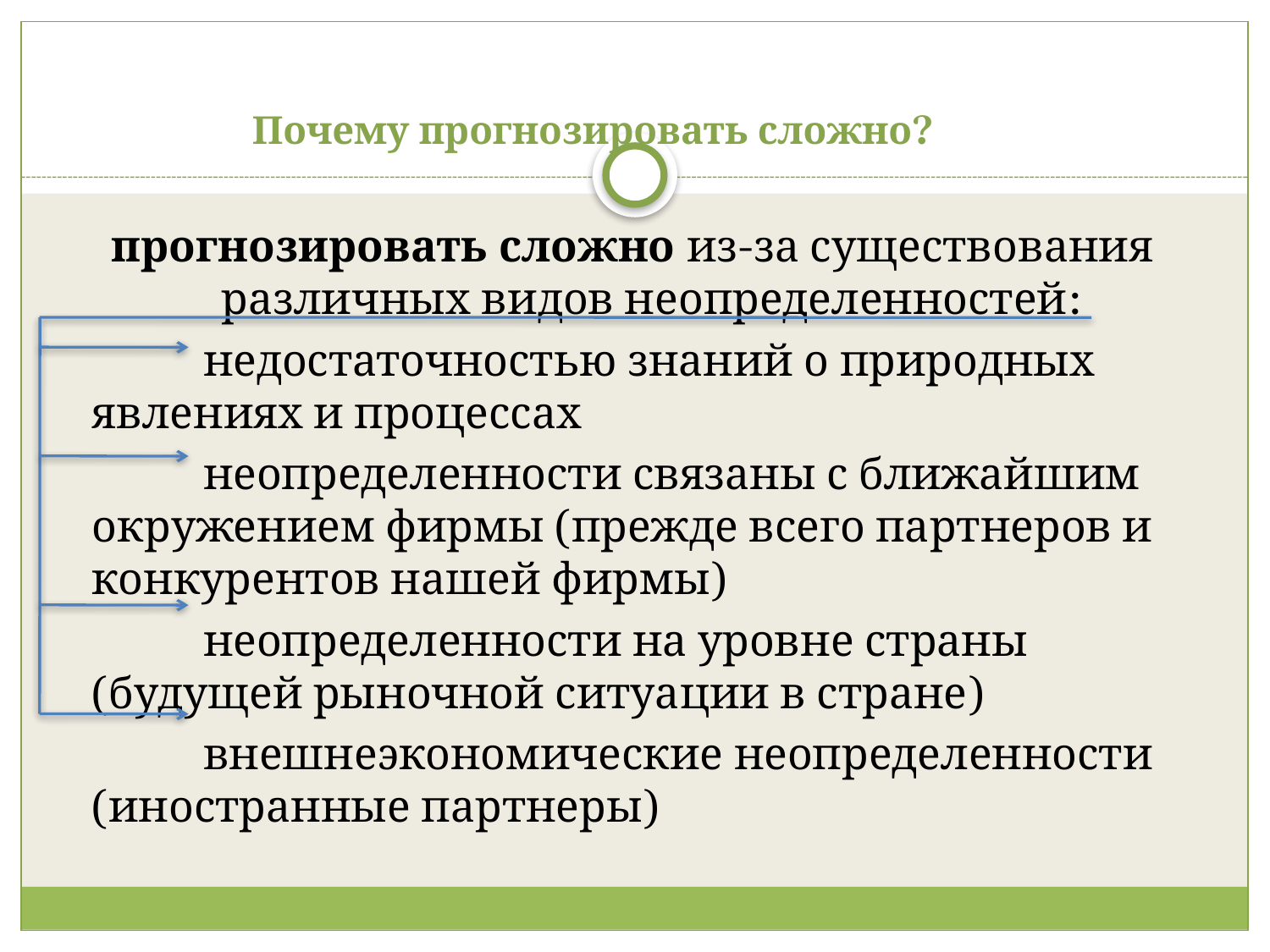

# Почему прогнозировать сложно?
прогнозировать сложно из-за существования различных видов неопределенностей:
недостаточностью знаний о природных явлениях и процессах
неопределенности связаны с ближайшим окружением фирмы (прежде всего партнеров и конкурентов нашей фирмы)
неопределенности на уровне страны (будущей рыночной ситуации в стране)
внешнеэкономические неопределенности (иностранные партнеры)